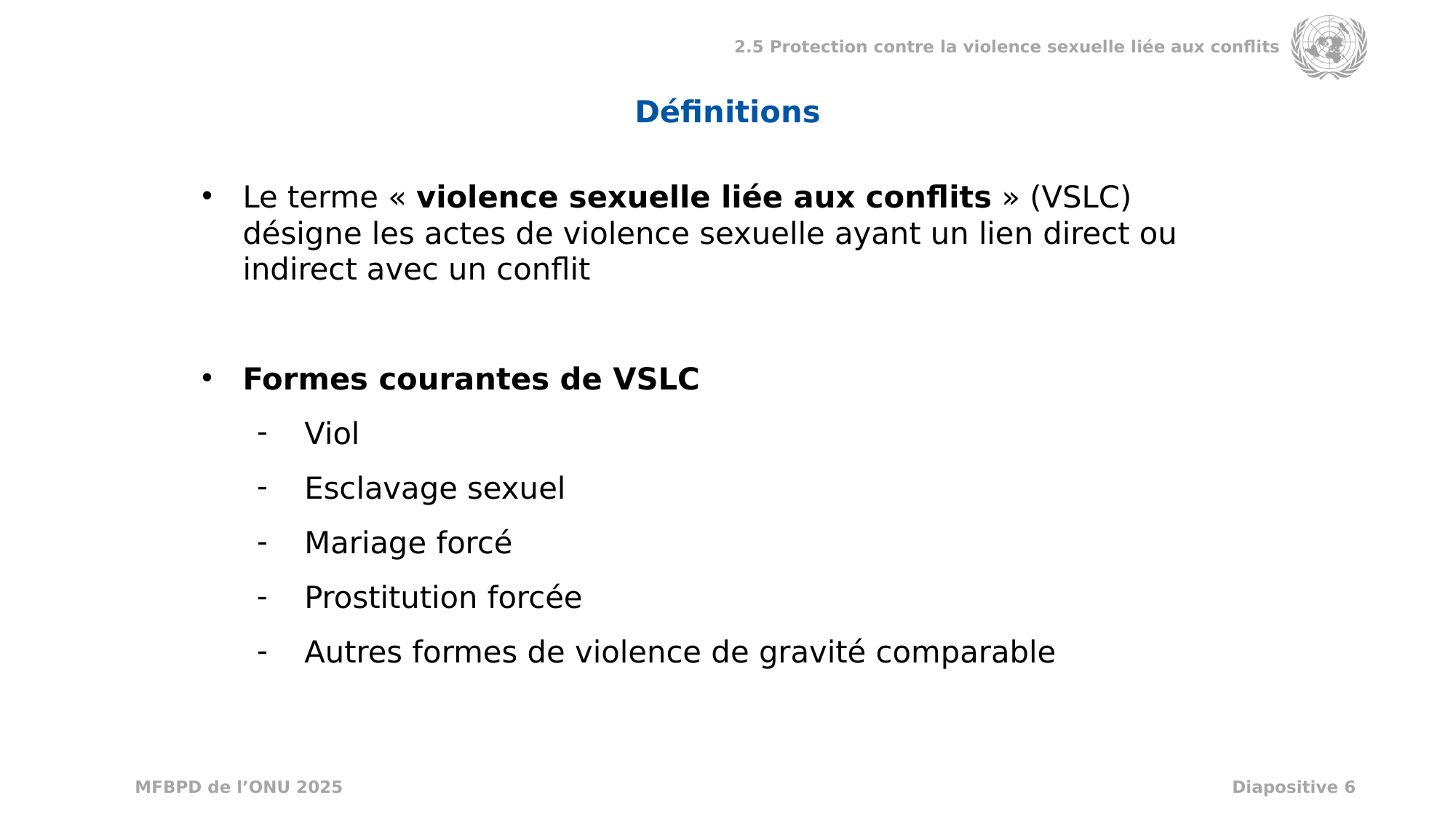

Définitions
Le terme « violence sexuelle liée aux conflits » (VSLC) désigne les actes de violence sexuelle ayant un lien direct ou indirect avec un conflit

Formes courantes de VSLC
Viol
Esclavage sexuel
Mariage forcé
Prostitution forcée
Autres formes de violence de gravité comparable